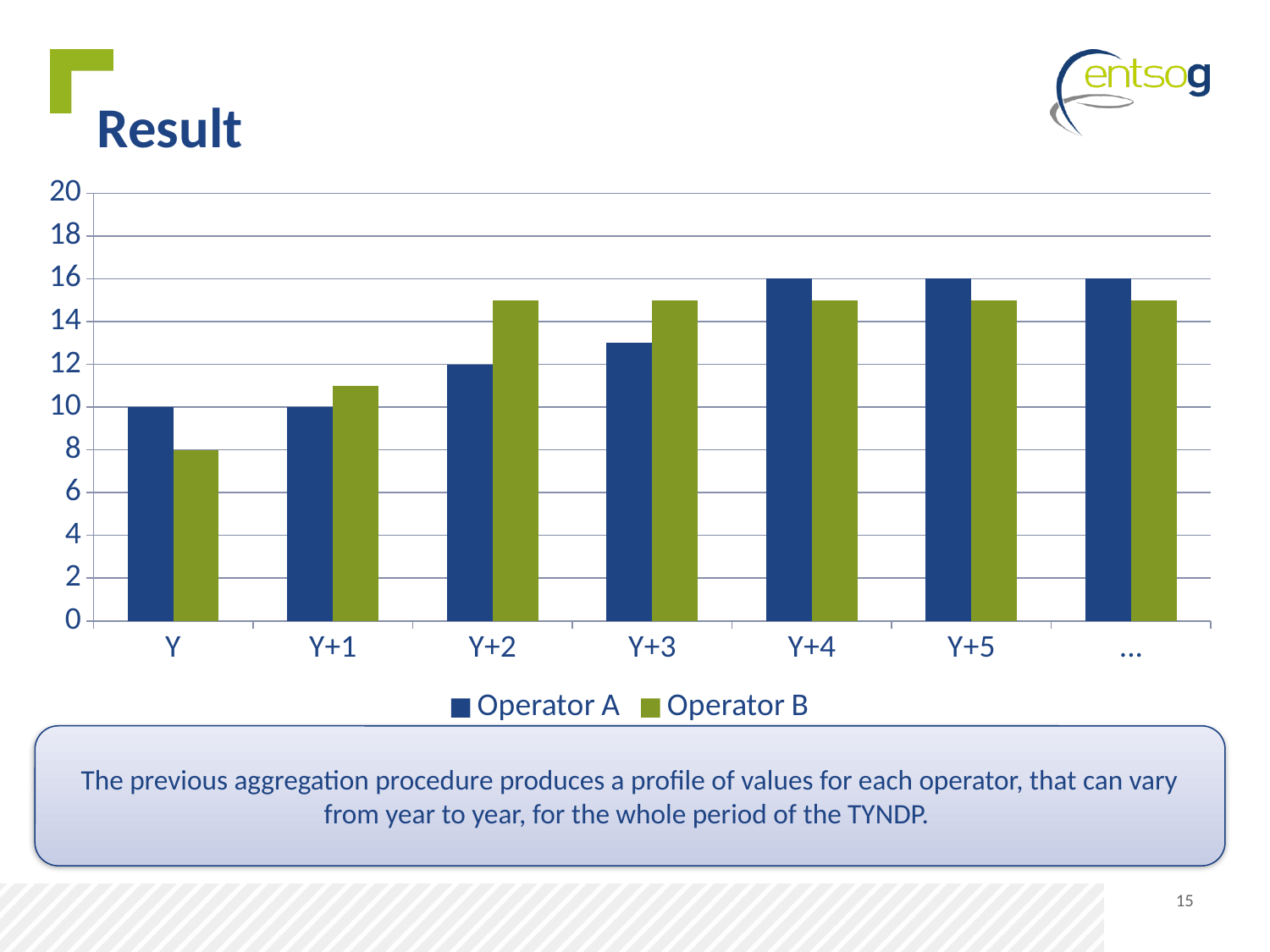

# Result

### Chart

| Category | Operator A | Operator B |
|---|---|---|
| Y | 10.0 | 8.0 |
| Y+1 | 10.0 | 11.0 |
| Y+2 | 12.0 | 15.0 |
| Y+3 | 13.0 | 15.0 |
| Y+4 | 16.0 | 15.0 |
| Y+5 | 16.0 | 15.0 |
| ... | 16.0 | 15.0 |
The previous aggregation procedure produces a profile of values for each operator, that can vary from year to year, for the whole period of the TYNDP.
15